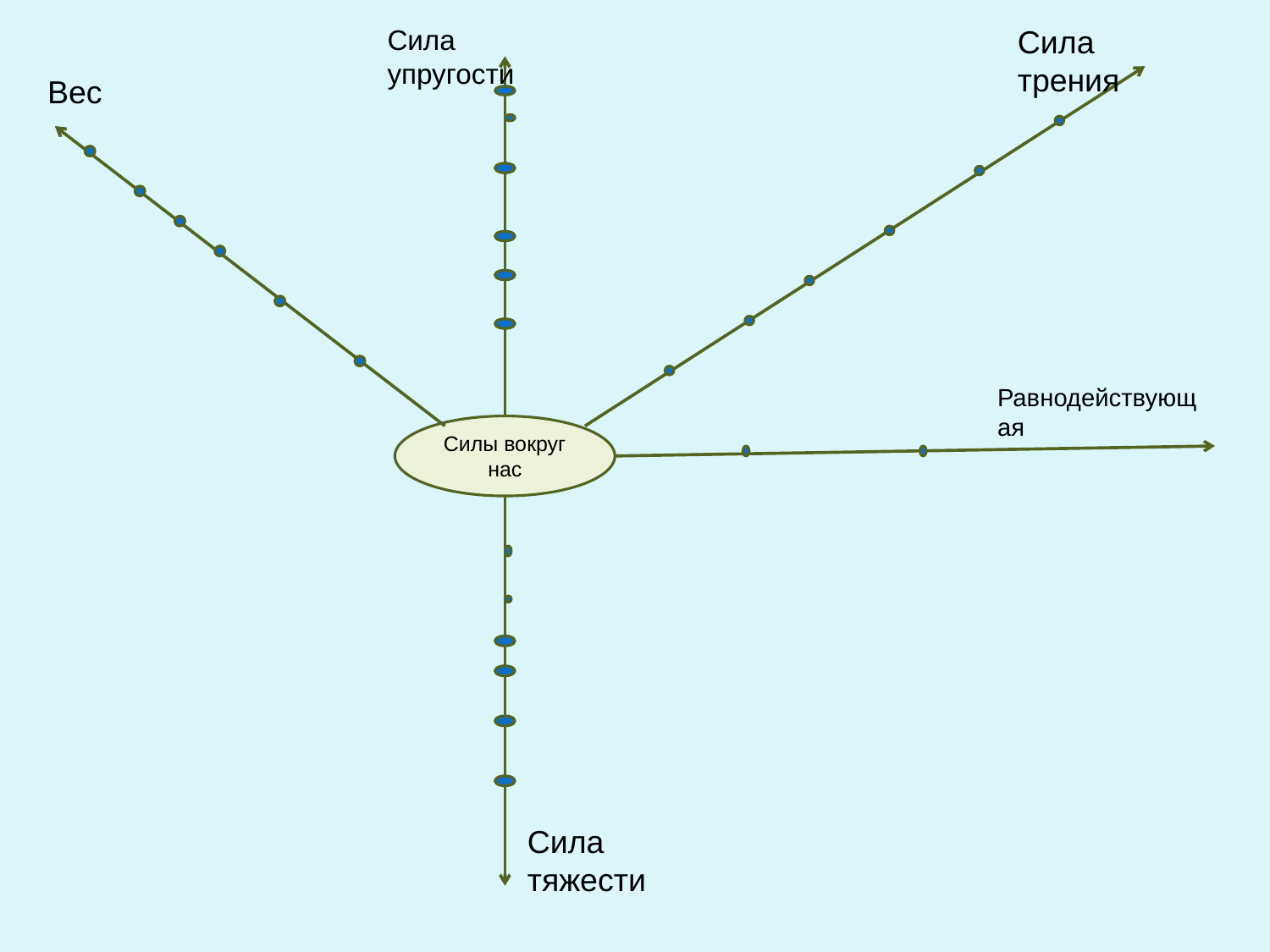

Сила упругости

Сила трения

Вес

Равнодействующая

Силы вокруг нас

Сила тяжести